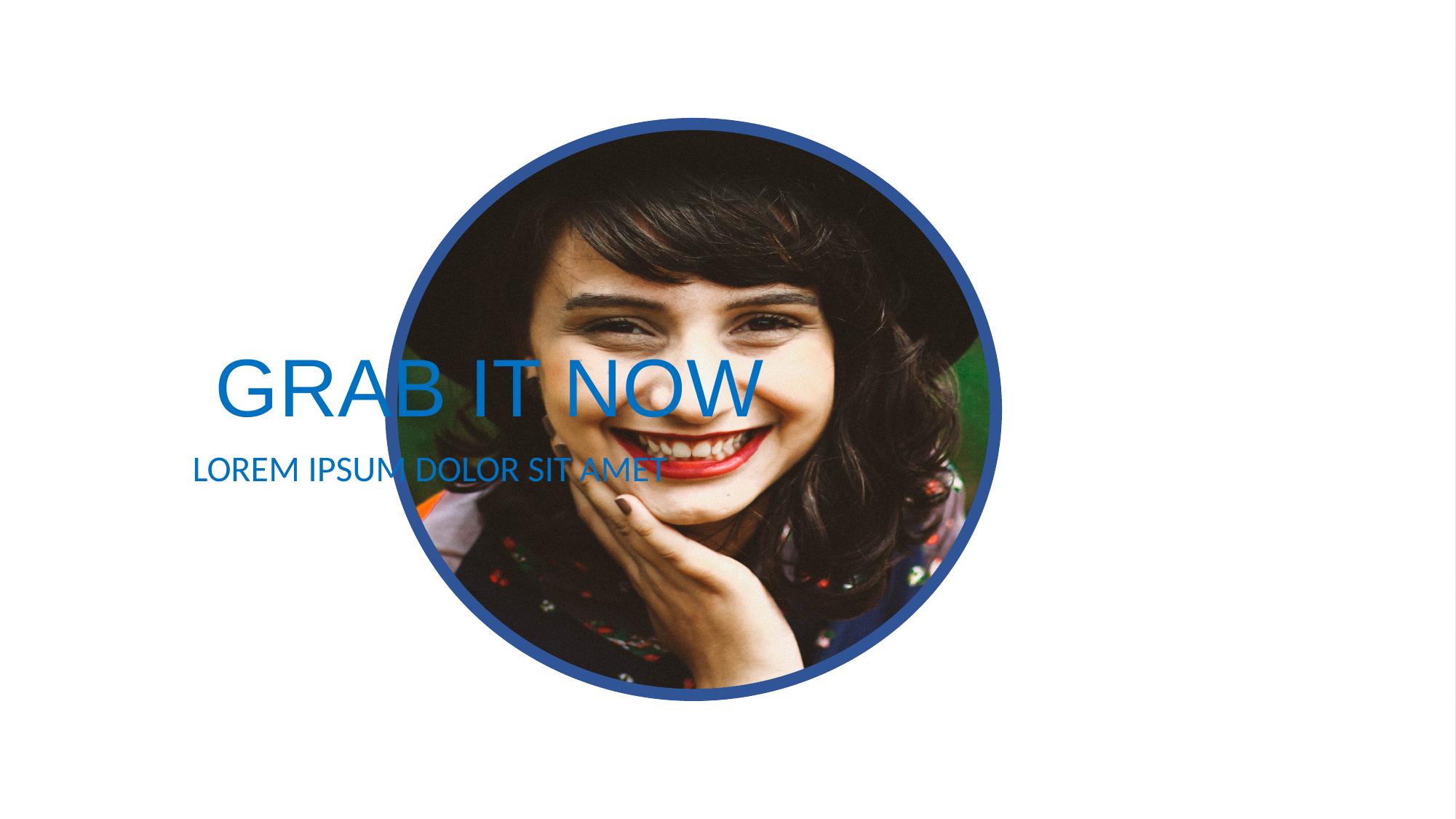

GRAB IT NOW

LOREM IPSUM DOLOR SIT AMET